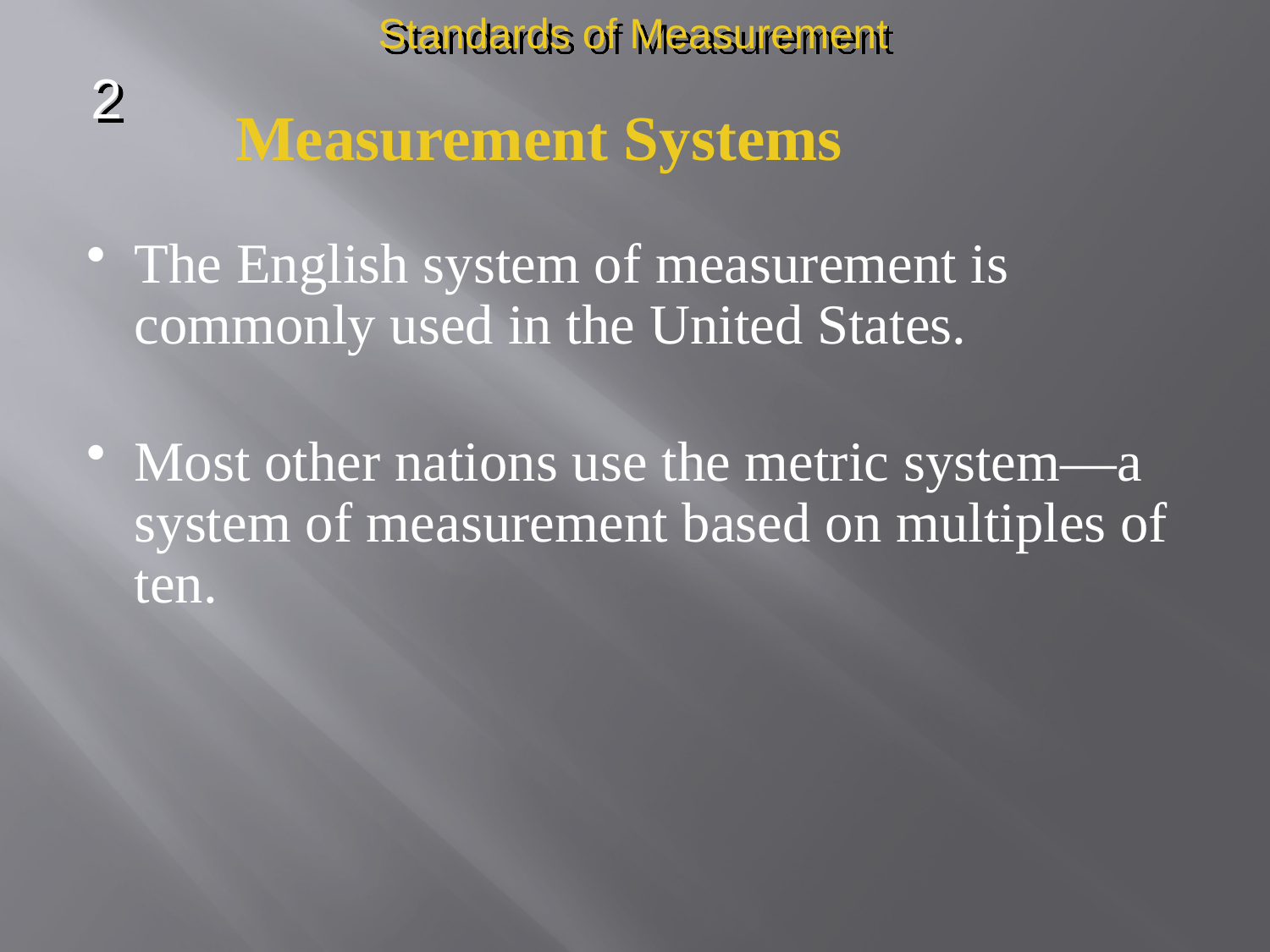

Standards of Measurement
2
Measurement Systems
The English system of measurement is commonly used in the United States.
Most other nations use the metric system—a system of measurement based on multiples of ten.